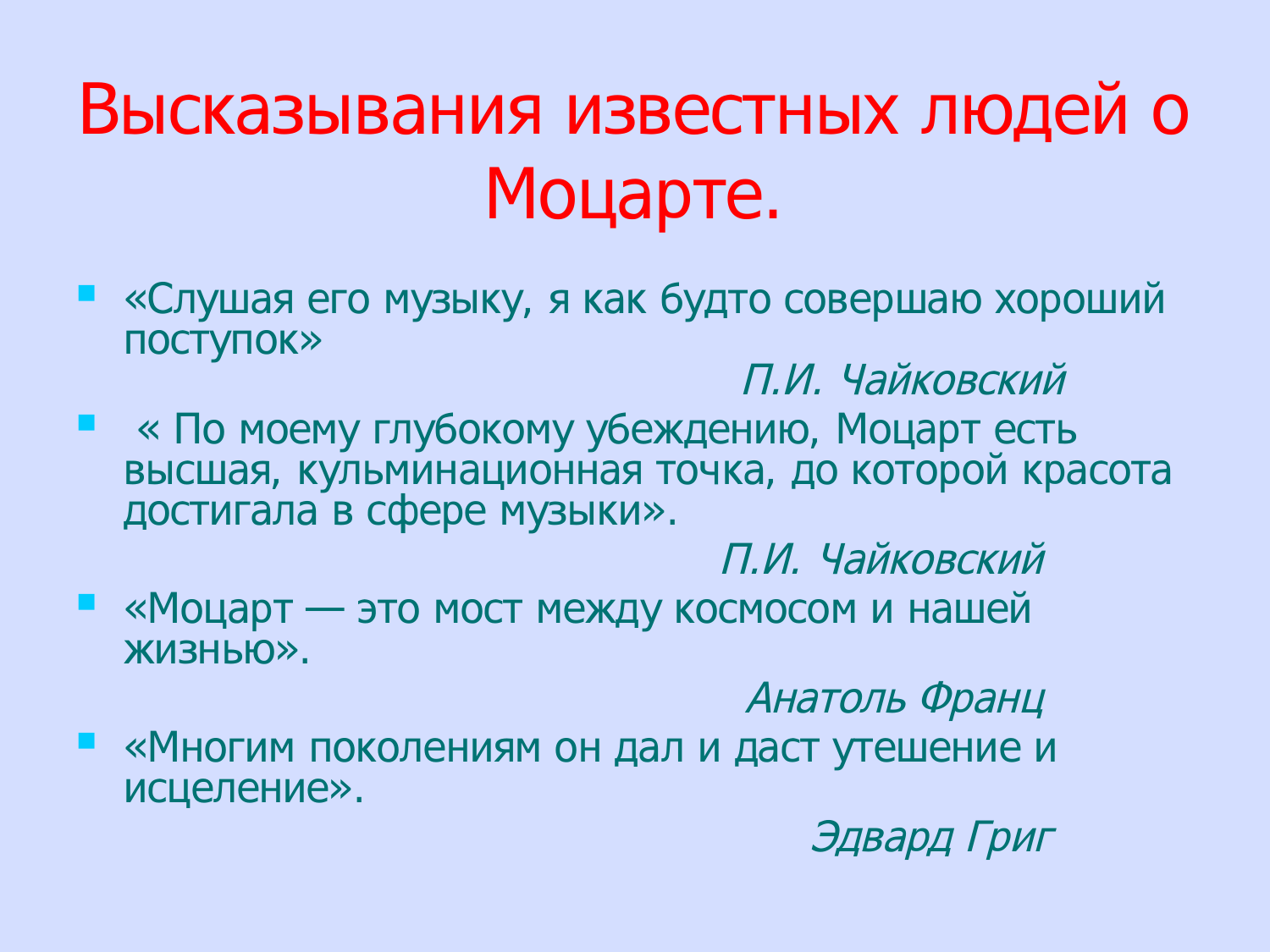

# Высказывания известных людей о Моцарте.
«Слушая его музыку, я как будто совершаю хороший поступок»
                                               П.И. Чайковский
 « По моему глубокому убеждению, Моцарт есть высшая, кульминационная точка, до которой красота достигала в сфере музыки».
                                                 П.И. Чайковский
«Моцарт — это мост между космосом и нашей жизнью».
                                                   Анатоль Франц
«Многим поколениям он дал и даст утешение и исцеление».
                                                        Эдвард Григ